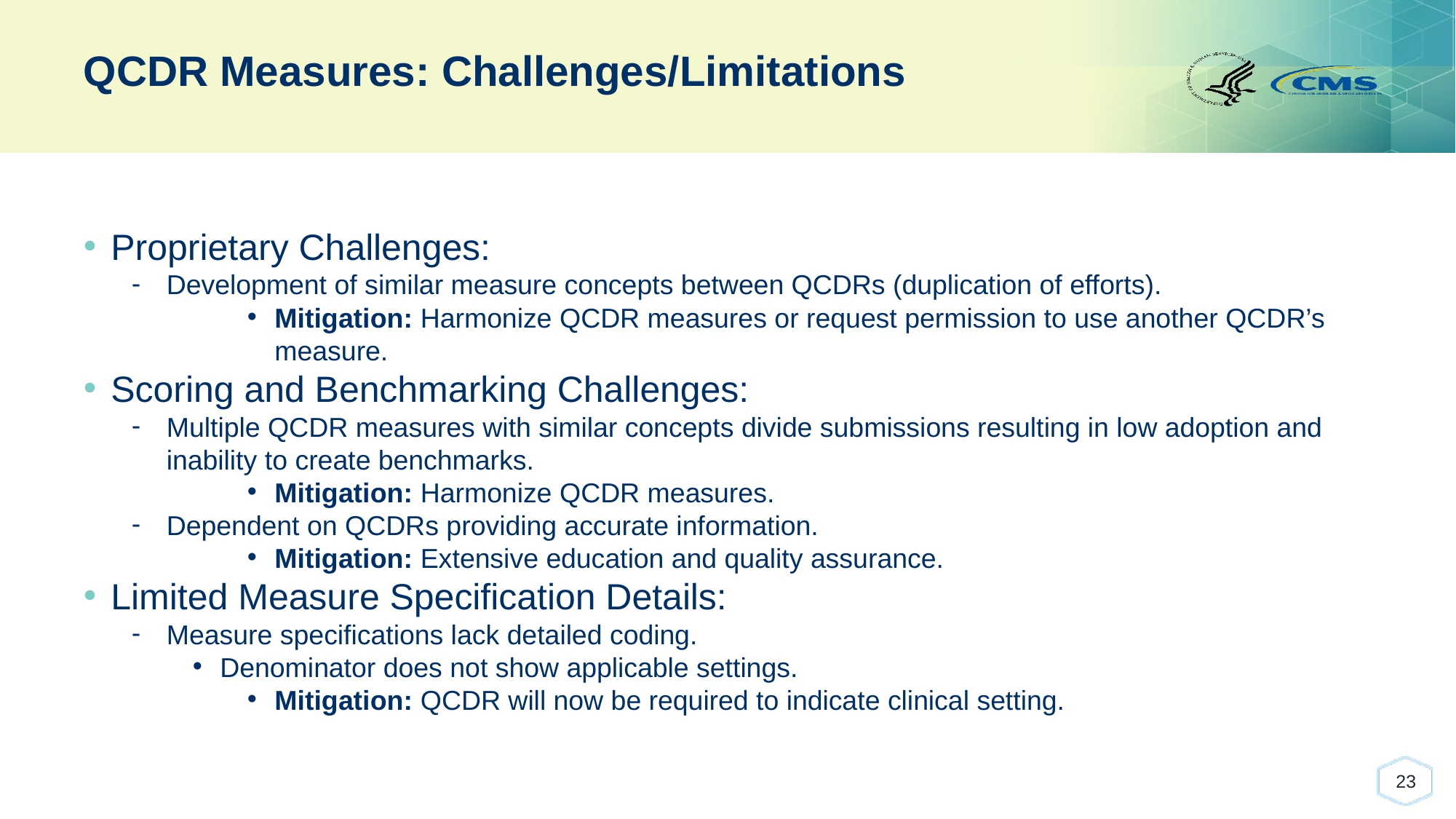

# QCDR Measures: Challenges/Limitations
Proprietary Challenges:
Development of similar measure concepts between QCDRs (duplication of efforts).
Mitigation: Harmonize QCDR measures or request permission to use another QCDR’s measure.
Scoring and Benchmarking Challenges:
Multiple QCDR measures with similar concepts divide submissions resulting in low adoption and inability to create benchmarks.
Mitigation: Harmonize QCDR measures.
Dependent on QCDRs providing accurate information.
Mitigation: Extensive education and quality assurance.
Limited Measure Specification Details:
Measure specifications lack detailed coding.
Denominator does not show applicable settings.
Mitigation: QCDR will now be required to indicate clinical setting.

23